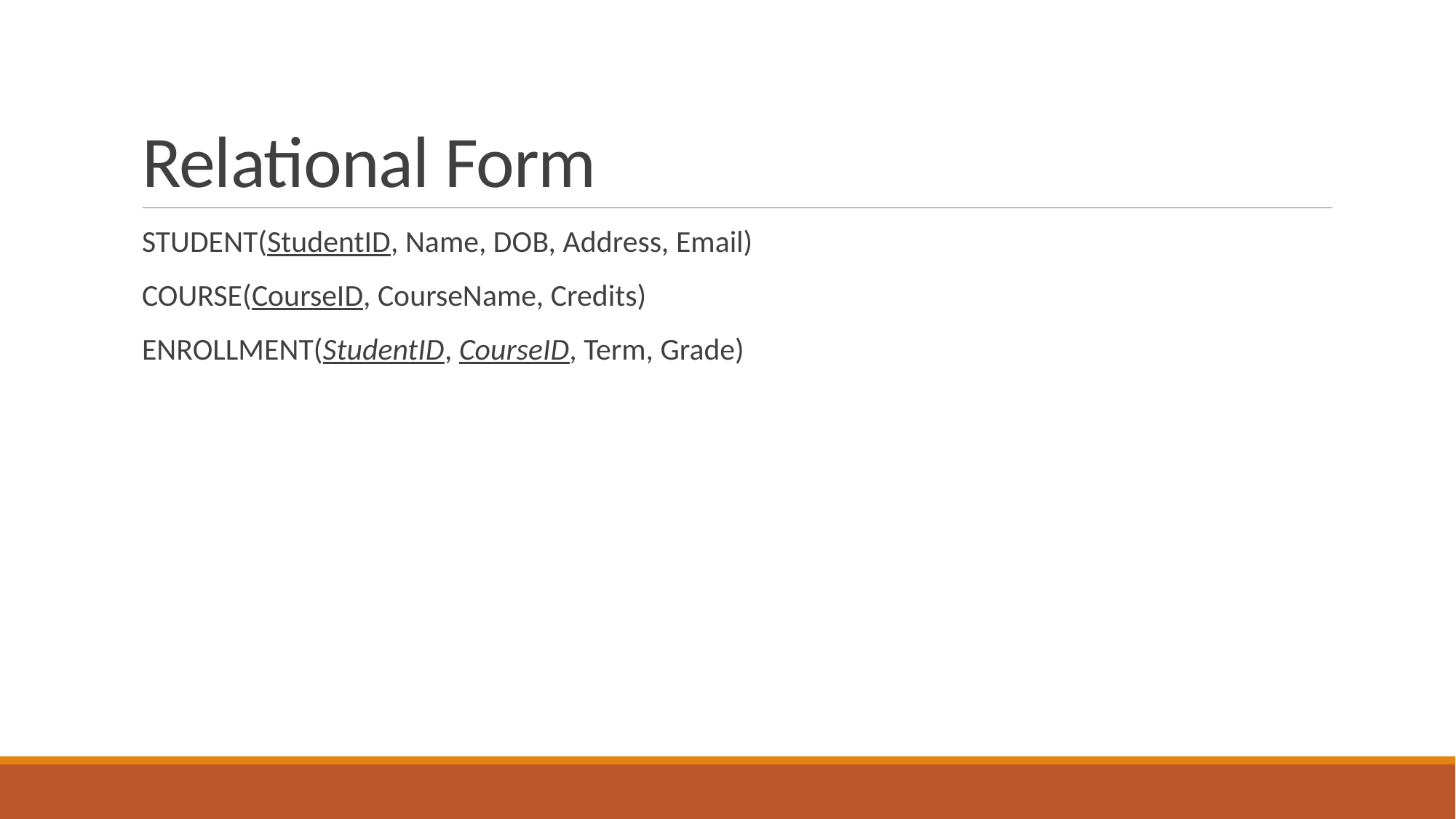

# Relational Form
STUDENT(StudentID, Name, DOB, Address, Email)
COURSE(CourseID, CourseName, Credits)
ENROLLMENT(StudentID, CourseID, Term, Grade)